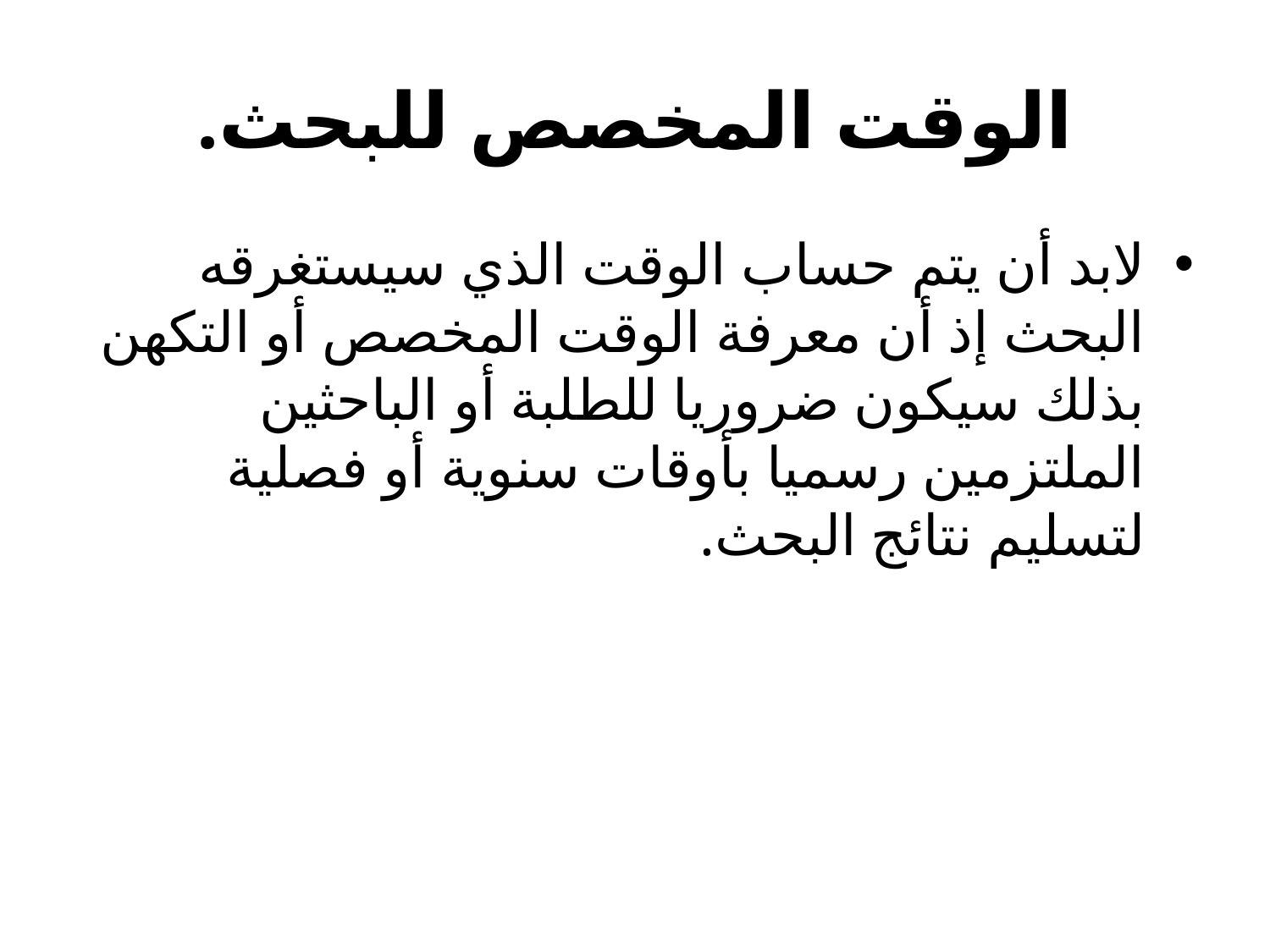

# الوقت المخصص للبحث.
لابد أن يتم حساب الوقت الذي سيستغرقه البحث إذ أن معرفة الوقت المخصص أو التكهن بذلك سيكون ضروريا للطلبة أو الباحثين الملتزمين رسميا بأوقات سنوية أو فصلية لتسليم نتائج البحث.